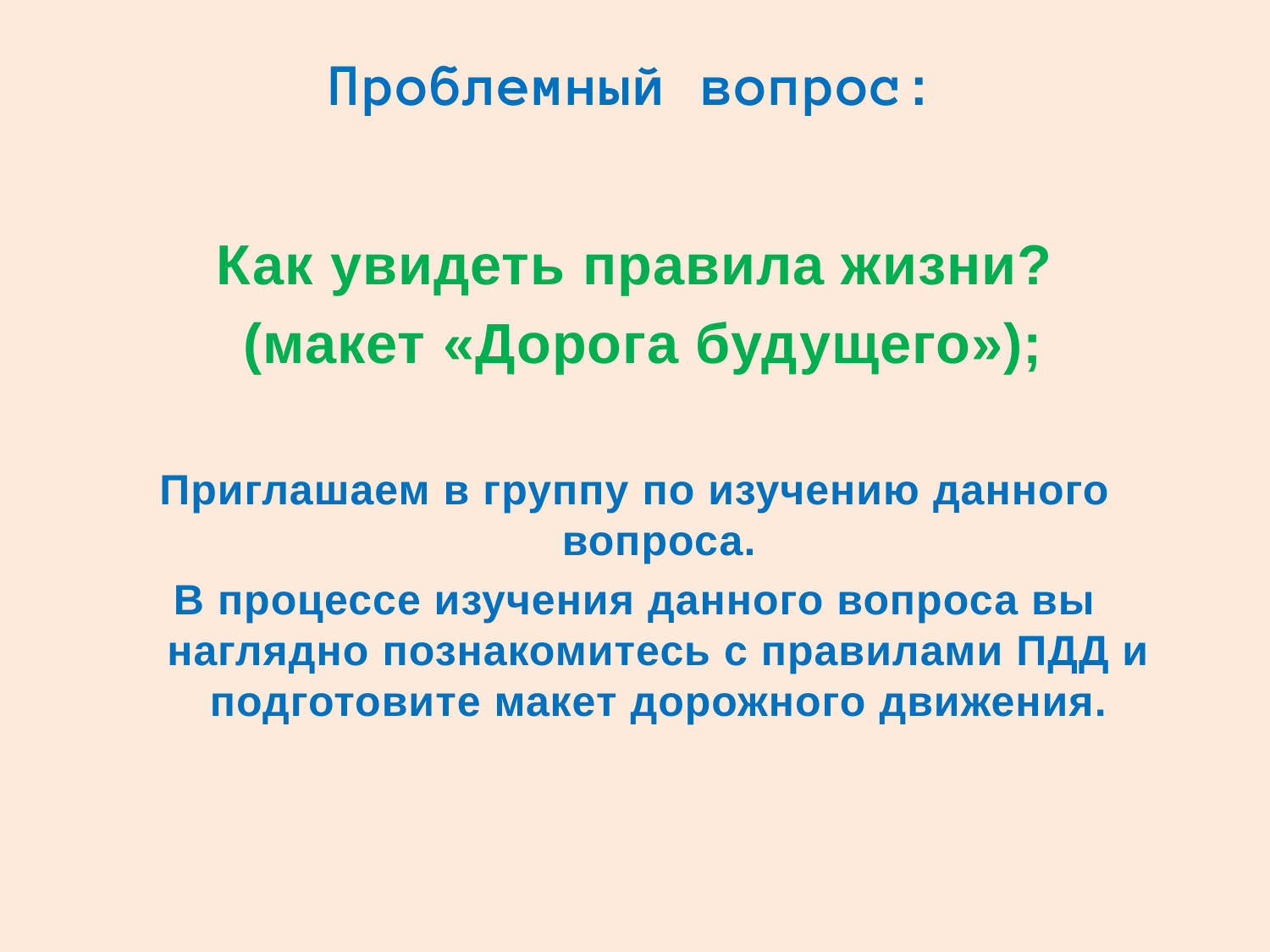

# Проблемный вопрос:
Как увидеть правила жизни?
 (макет «Дорога будущего»);

Приглашаем в группу по изучению данного вопроса.
В процессе изучения данного вопроса вы наглядно познакомитесь с правилами ПДД и подготовите макет дорожного движения.